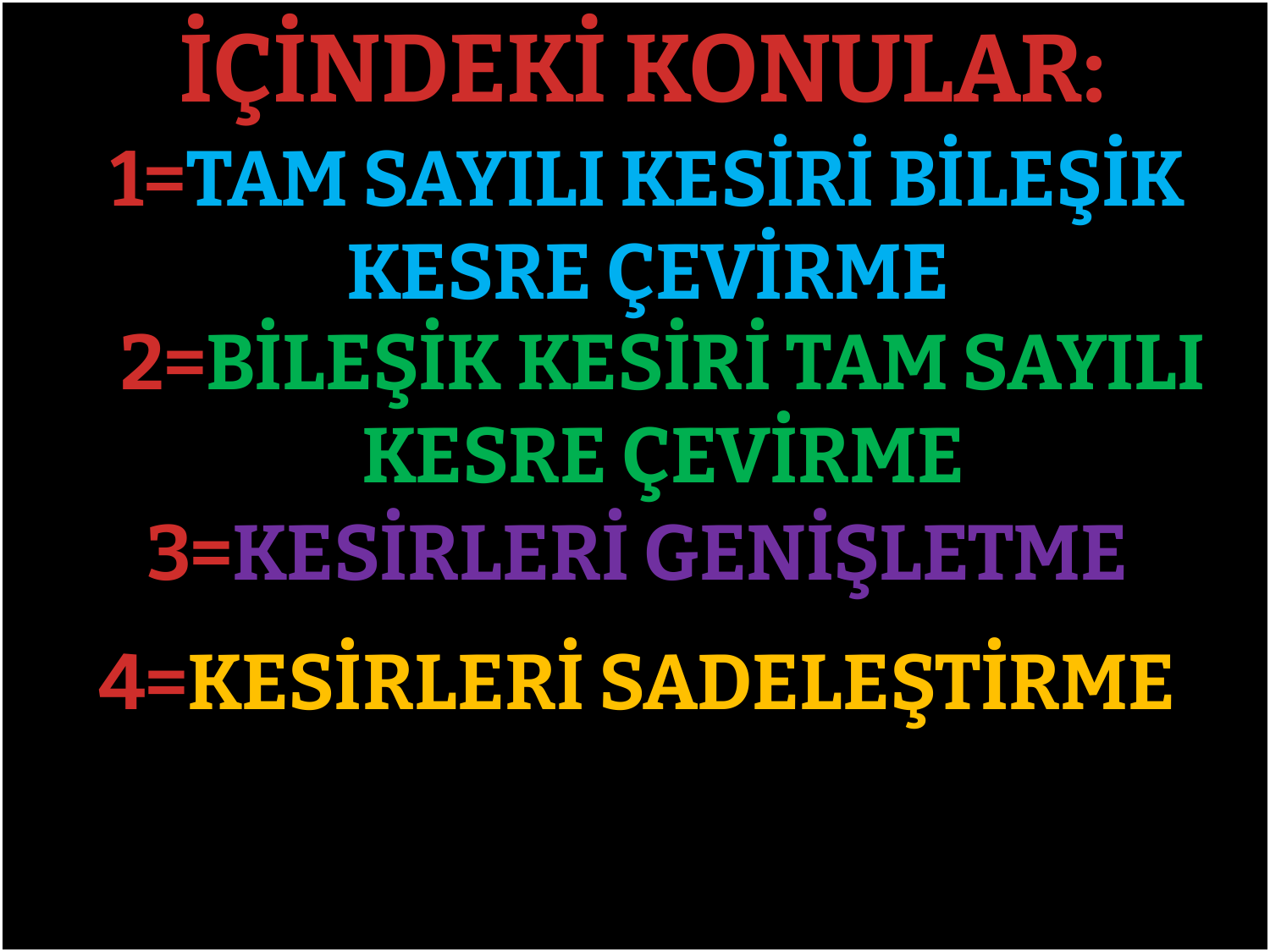

İÇİNDEKİ KONULAR:
#
1=TAM SAYILI KESİRİ BİLEŞİK KESRE ÇEVİRME
2=BİLEŞİK KESİRİ TAM SAYILI KESRE ÇEVİRME
3=KESİRLERİ GENİŞLETME
4=KESİRLERİ SADELEŞTİRME